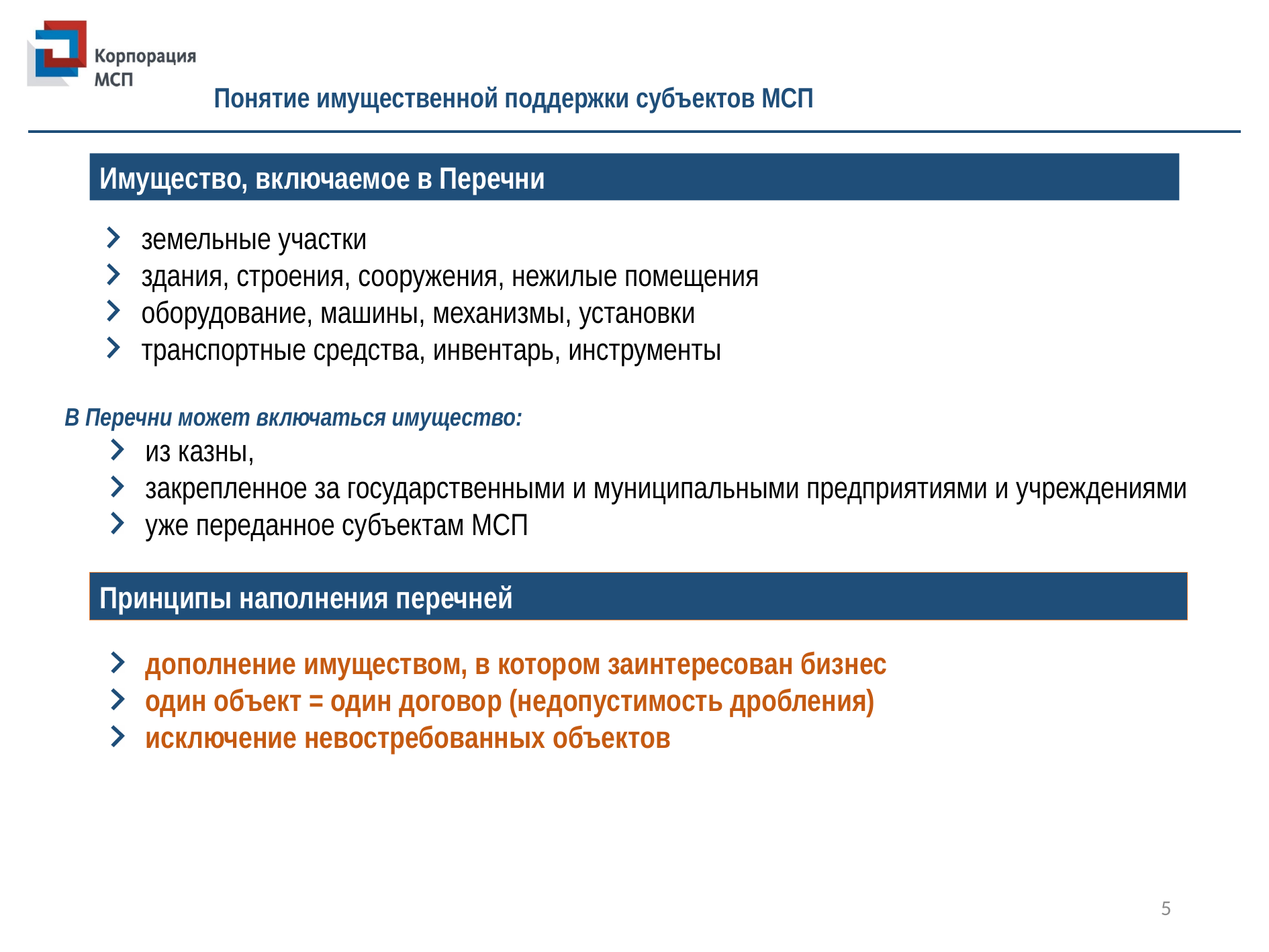

Понятие имущественной поддержки субъектов МСП
Имущество, включаемое в Перечни
земельные участки
здания, строения, сооружения, нежилые помещения
оборудование, машины, механизмы, установки
транспортные средства, инвентарь, инструменты
В Перечни может включаться имущество:
из казны,
закрепленное за государственными и муниципальными предприятиями и учреждениями
уже переданное субъектам МСП
Принципы наполнения перечней
дополнение имуществом, в котором заинтересован бизнес
один объект = один договор (недопустимость дробления)
исключение невостребованных объектов
5
5